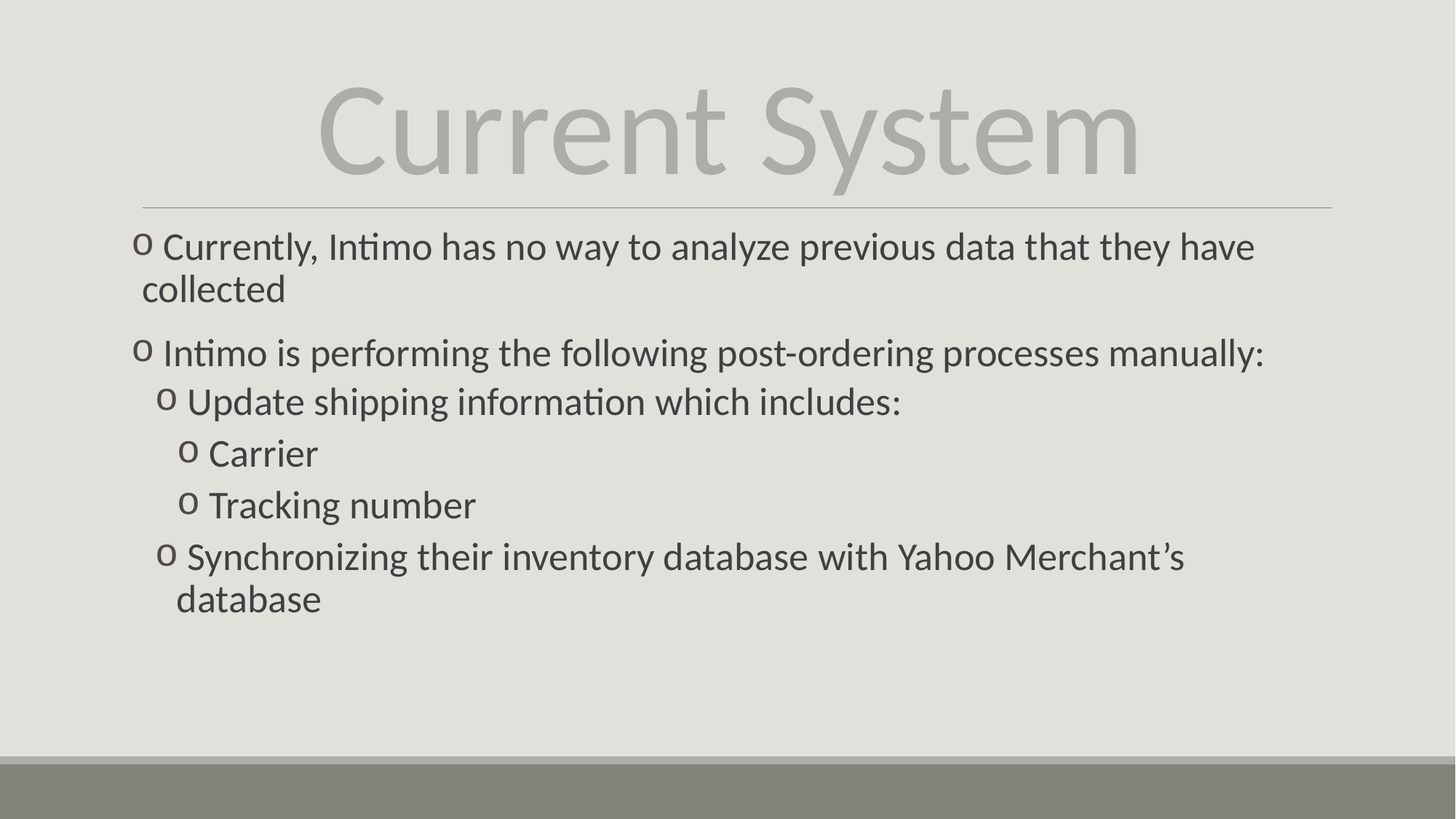

# Current System
 Currently, Intimo has no way to analyze previous data that they have collected
 Intimo is performing the following post-ordering processes manually:
 Update shipping information which includes:
 Carrier
 Tracking number
 Synchronizing their inventory database with Yahoo Merchant’s database